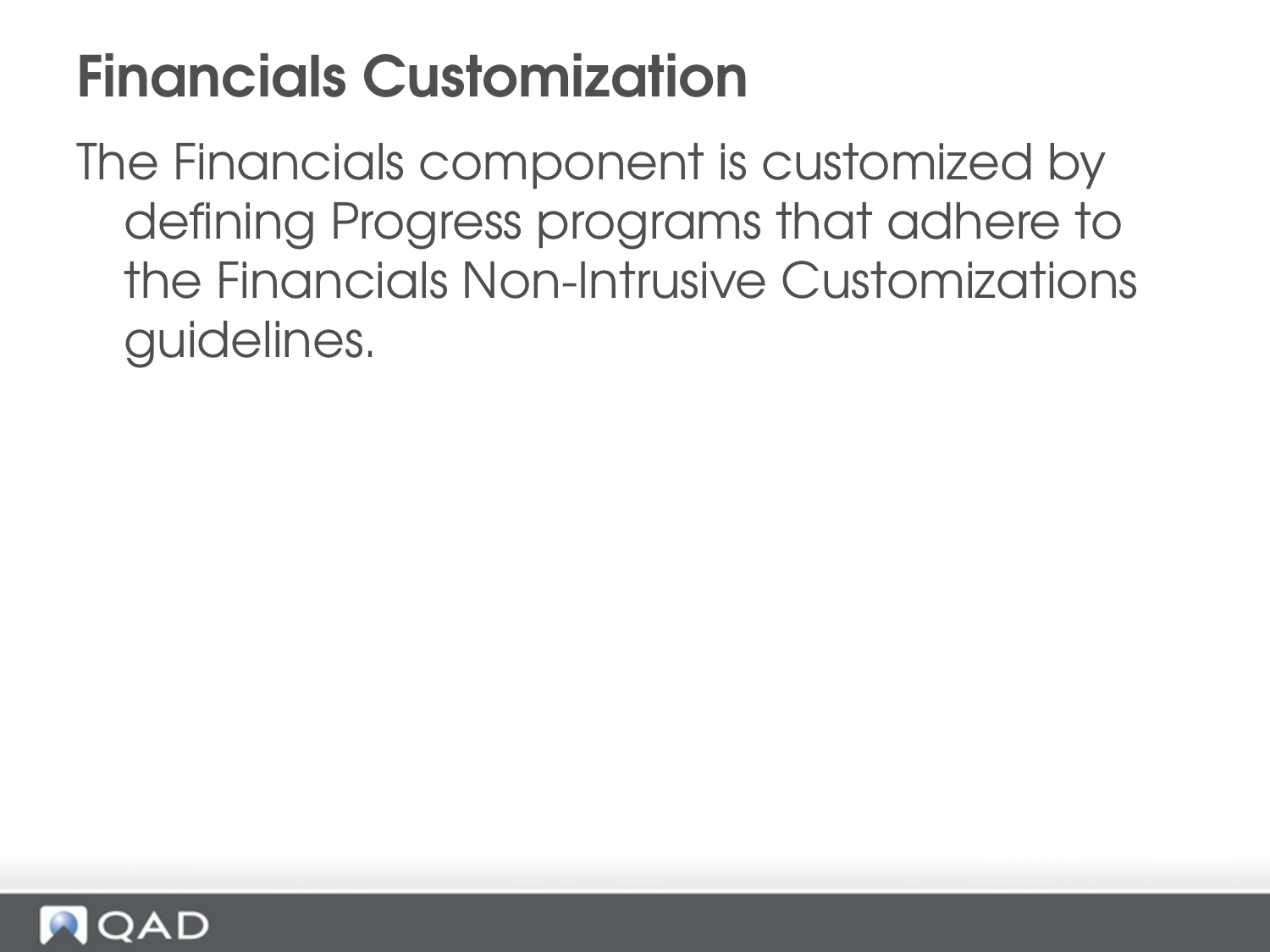

# Financials Customization
The Financials component is customized by defining Progress programs that adhere to the Financials Non-Intrusive Customizations guidelines.